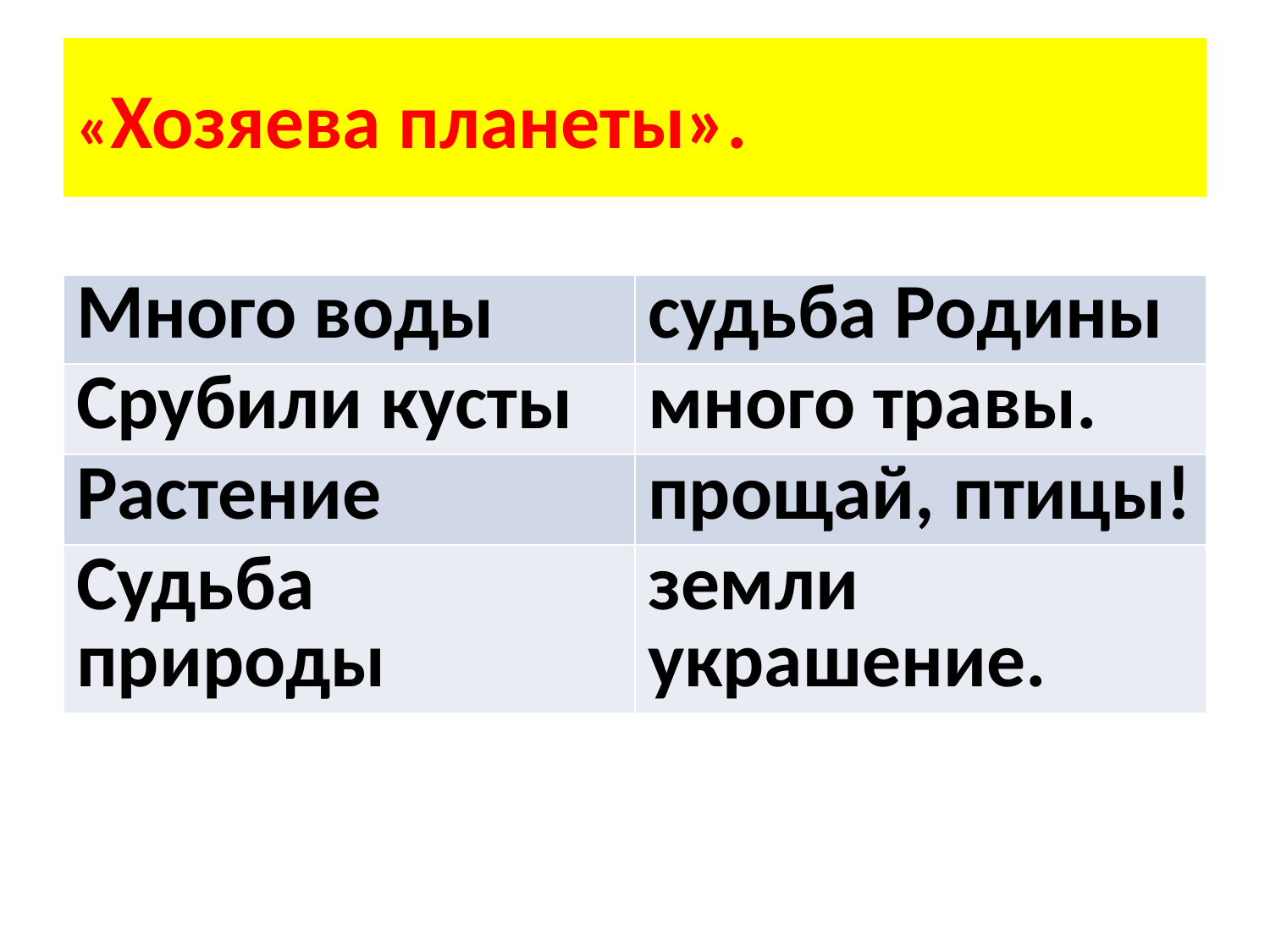

# «Хозяева планеты».
|  |  |
| --- | --- |
| Много воды | судьба Родины |
| Срубили кусты | много травы. |
| Растение | прощай, птицы! |
| Судьба природы | земли украшение. |